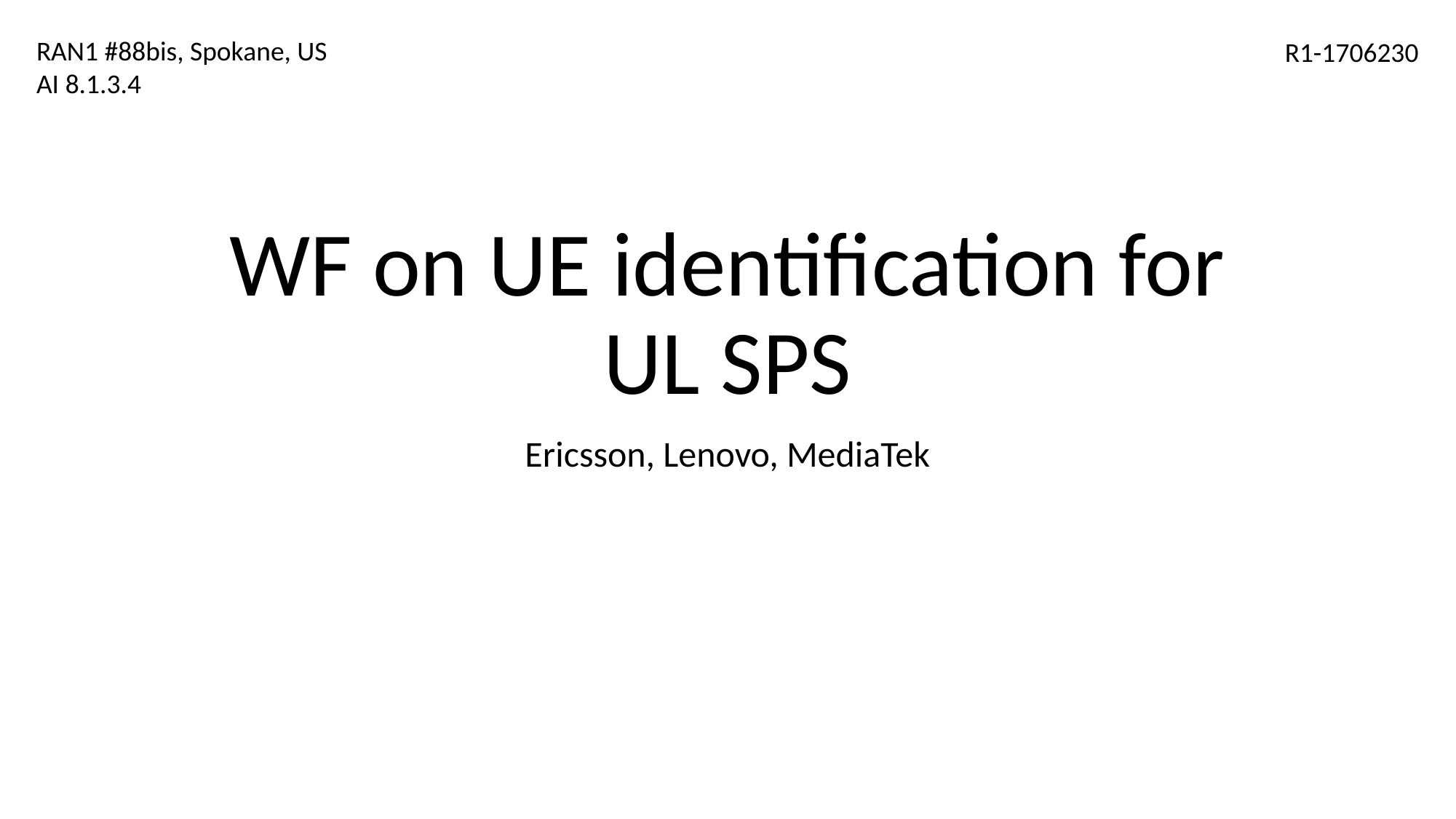

RAN1 #88bis, Spokane, US
AI 8.1.3.4
R1-1706230
# WF on UE identification for UL SPS
Ericsson, Lenovo, MediaTek